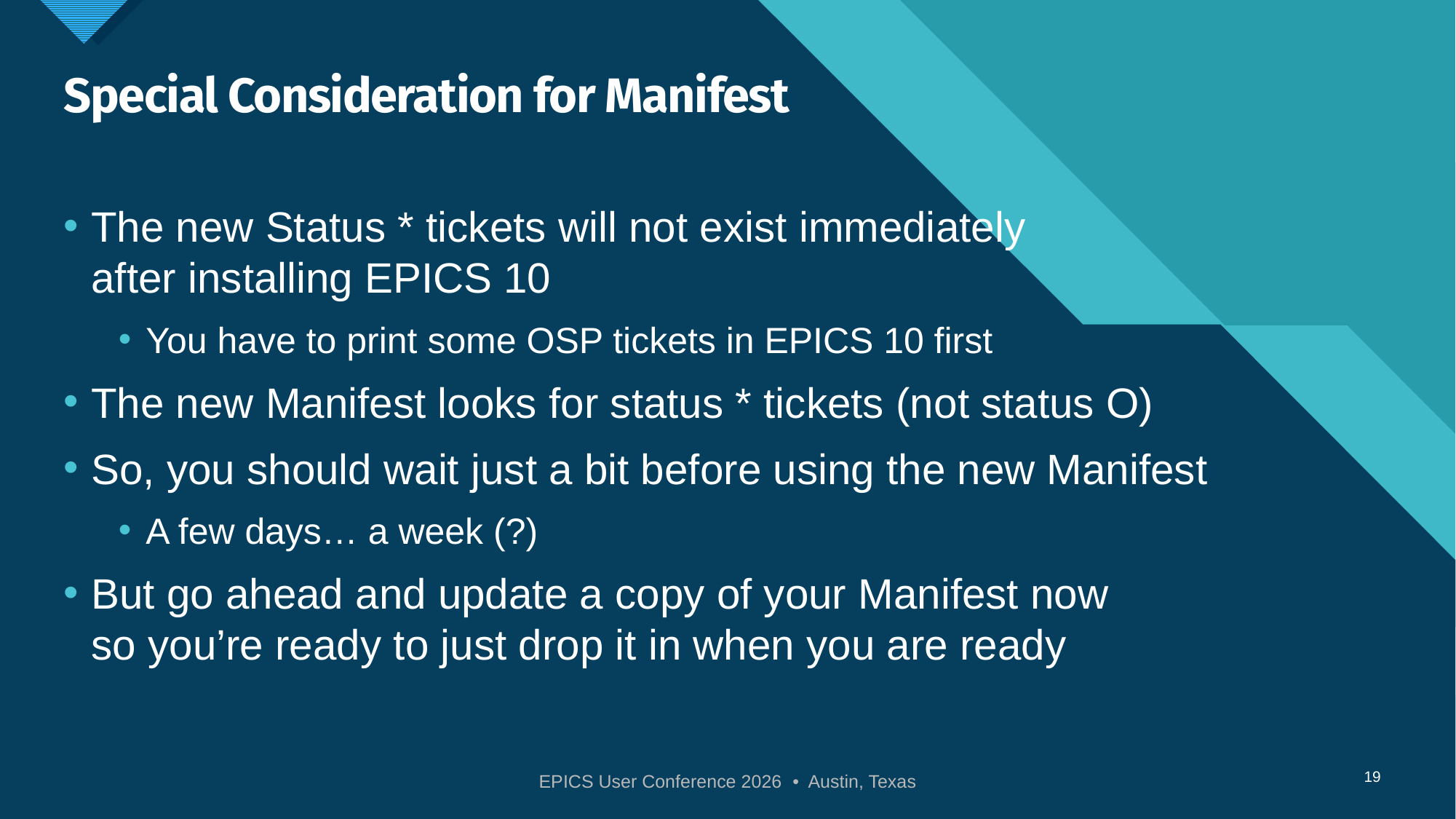

# Special Consideration for Manifest
The new Status * tickets will not exist immediately
after installing EPICS 10
You have to print some OSP tickets in EPICS 10 first
The new Manifest looks for status * tickets (not status O)
So, you should wait just a bit before using the new Manifest
A few days… a week (?)
But go ahead and update a copy of your Manifest now
so you’re ready to just drop it in when you are ready
19
EPICS User Conference 2026  •  Austin, Texas